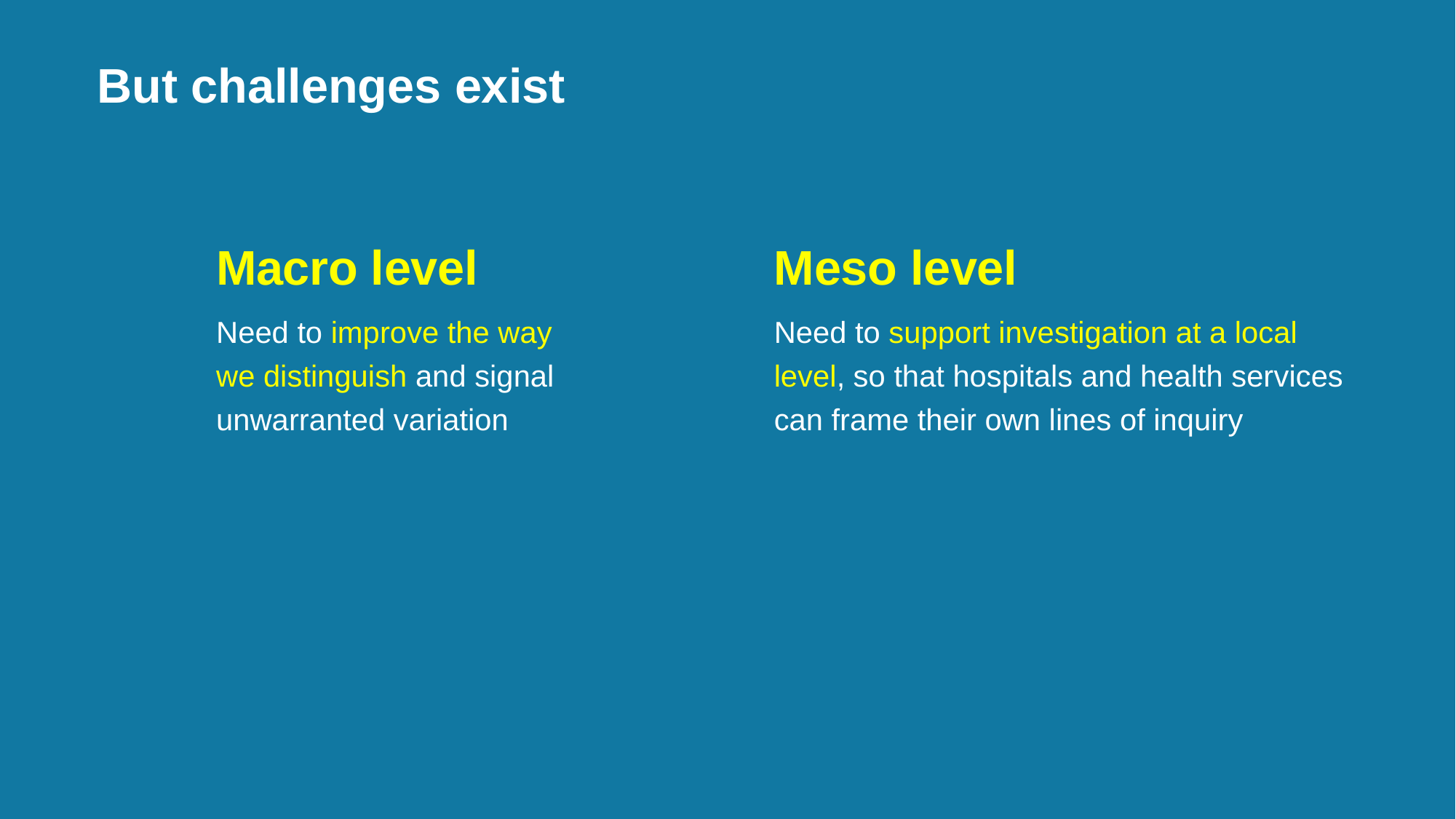

But challenges exist
Macro level
Meso level
Need to support investigation at a local level, so that hospitals and health services can frame their own lines of inquiry

Need to improve the way we distinguish and signal unwarranted variation